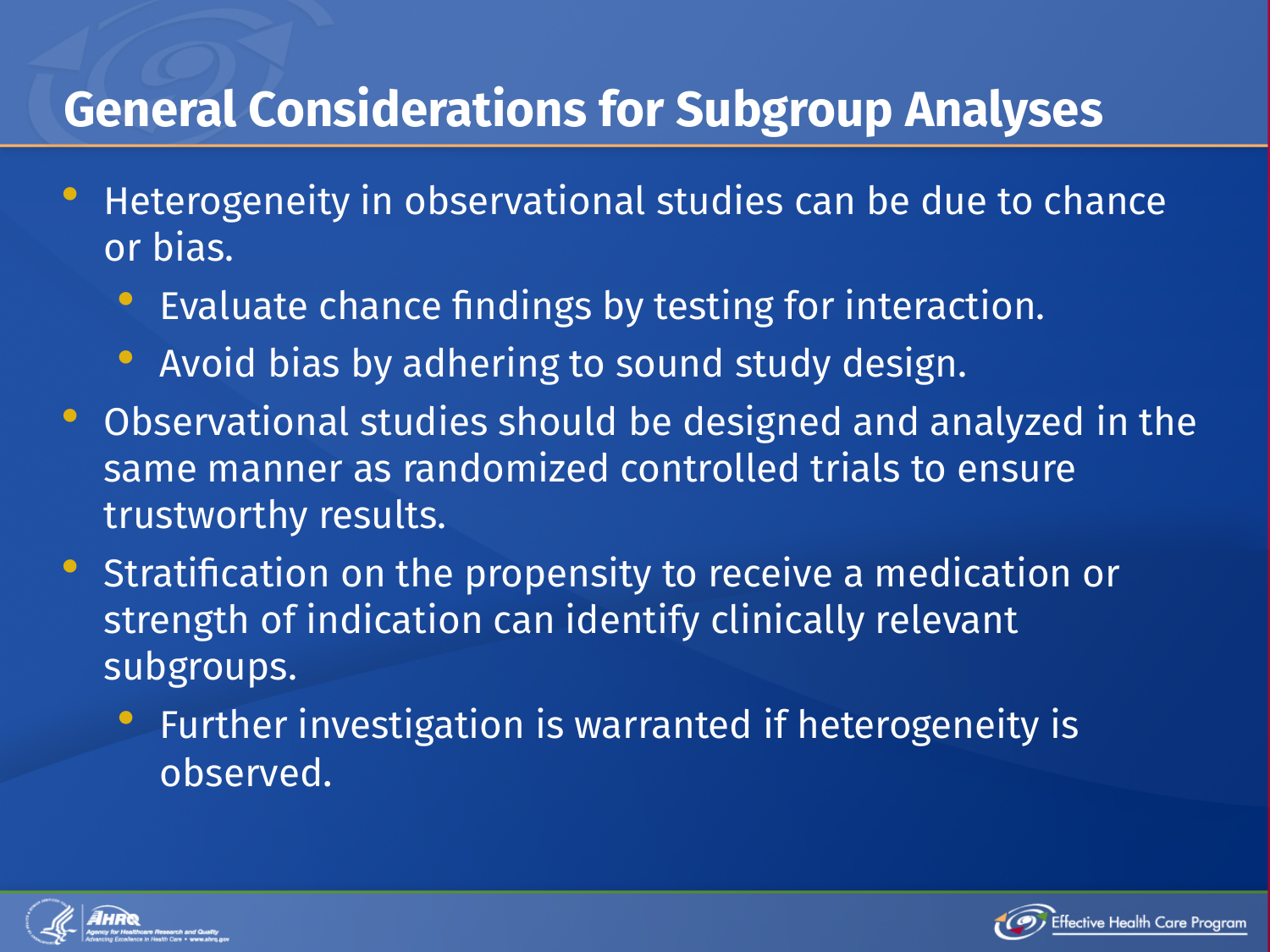

# General Considerations for Subgroup Analyses
Heterogeneity in observational studies can be due to chance or bias.
Evaluate chance findings by testing for interaction.
Avoid bias by adhering to sound study design.
Observational studies should be designed and analyzed in the same manner as randomized controlled trials to ensure trustworthy results.
Stratification on the propensity to receive a medication or strength of indication can identify clinically relevant subgroups.
Further investigation is warranted if heterogeneity is observed.